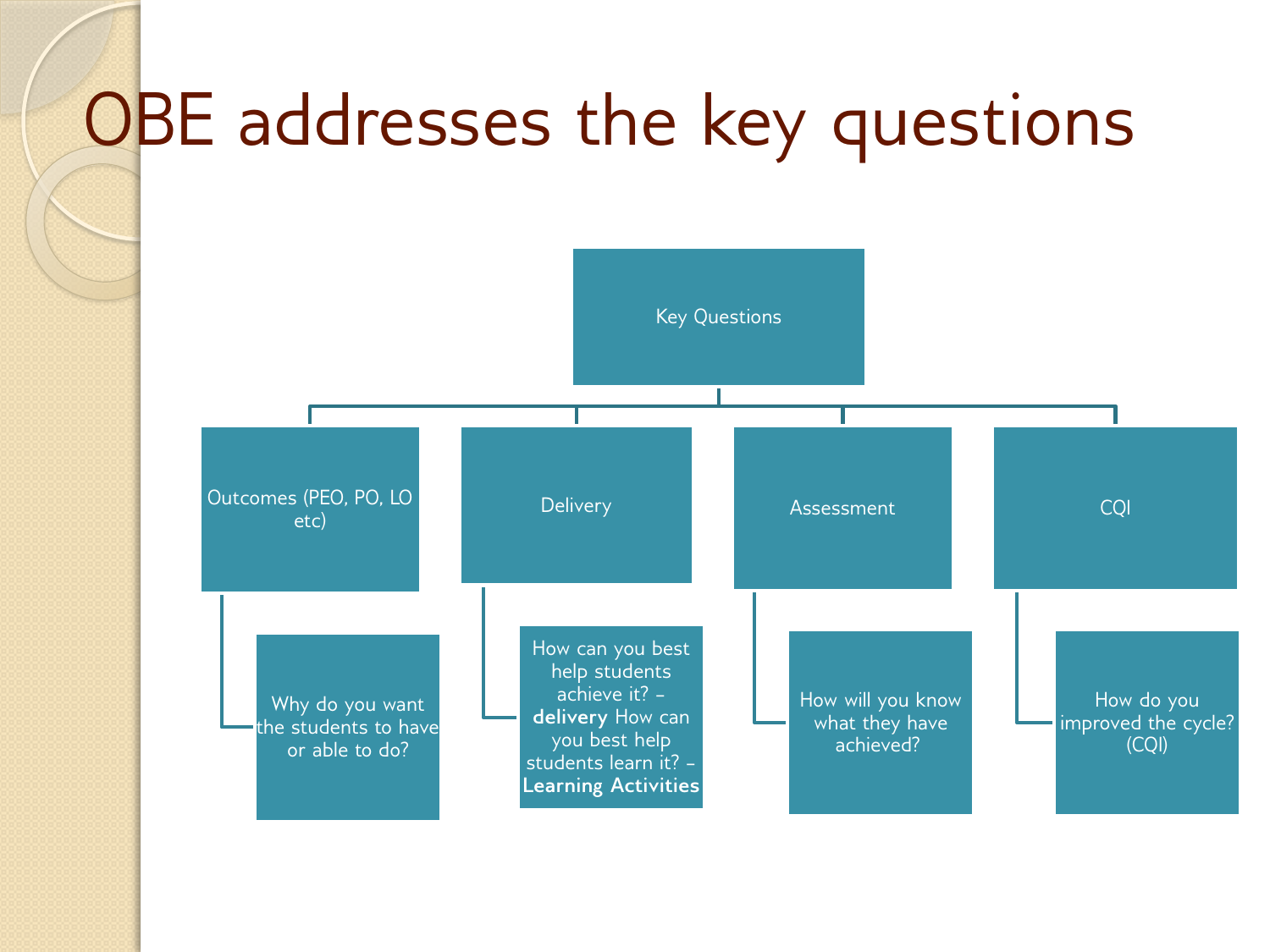

# OBE addresses the key questions
Key Questions
Outcomes (PEO, PO, LO etc)
Why do you want the students to have or able to do?
Delivery
How can you best help students achieve it? – delivery How can you best help students learn it? – Learning Activities
Assessment
How will you know what they have achieved?
CQI
How do you improved the cycle? (CQI)